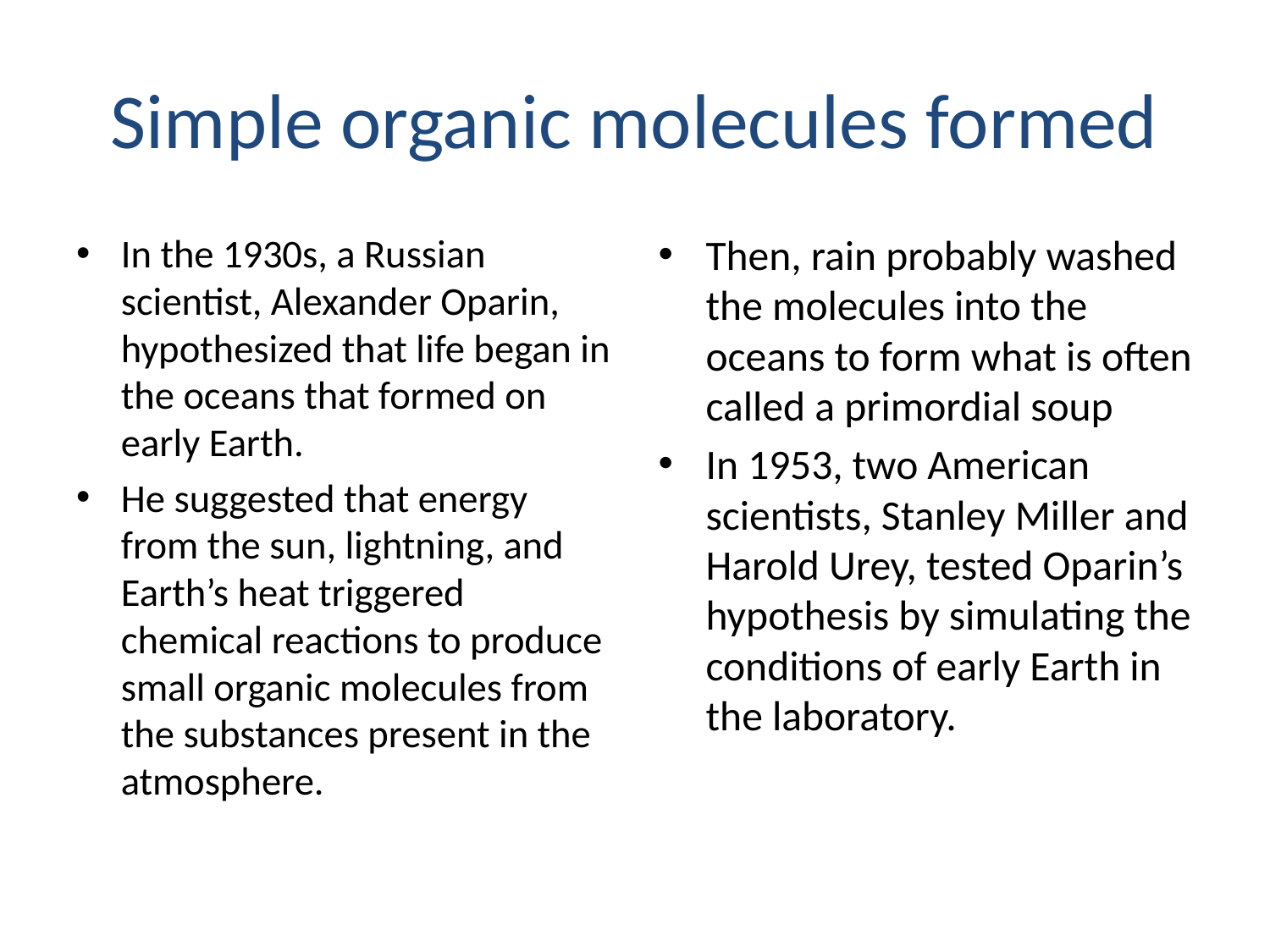

# Simple organic molecules formed
In the 1930s, a Russian scientist, Alexander Oparin, hypothesized that life began in the oceans that formed on early Earth.
He suggested that energy from the sun, lightning, and Earth’s heat triggered chemical reactions to produce small organic molecules from the substances present in the atmosphere.

Then, rain probably washed the molecules into the oceans to form what is often called a primordial soup
In 1953, two American scientists, Stanley Miller and Harold Urey, tested Oparin’s hypothesis by simulating the conditions of early Earth in the laboratory.